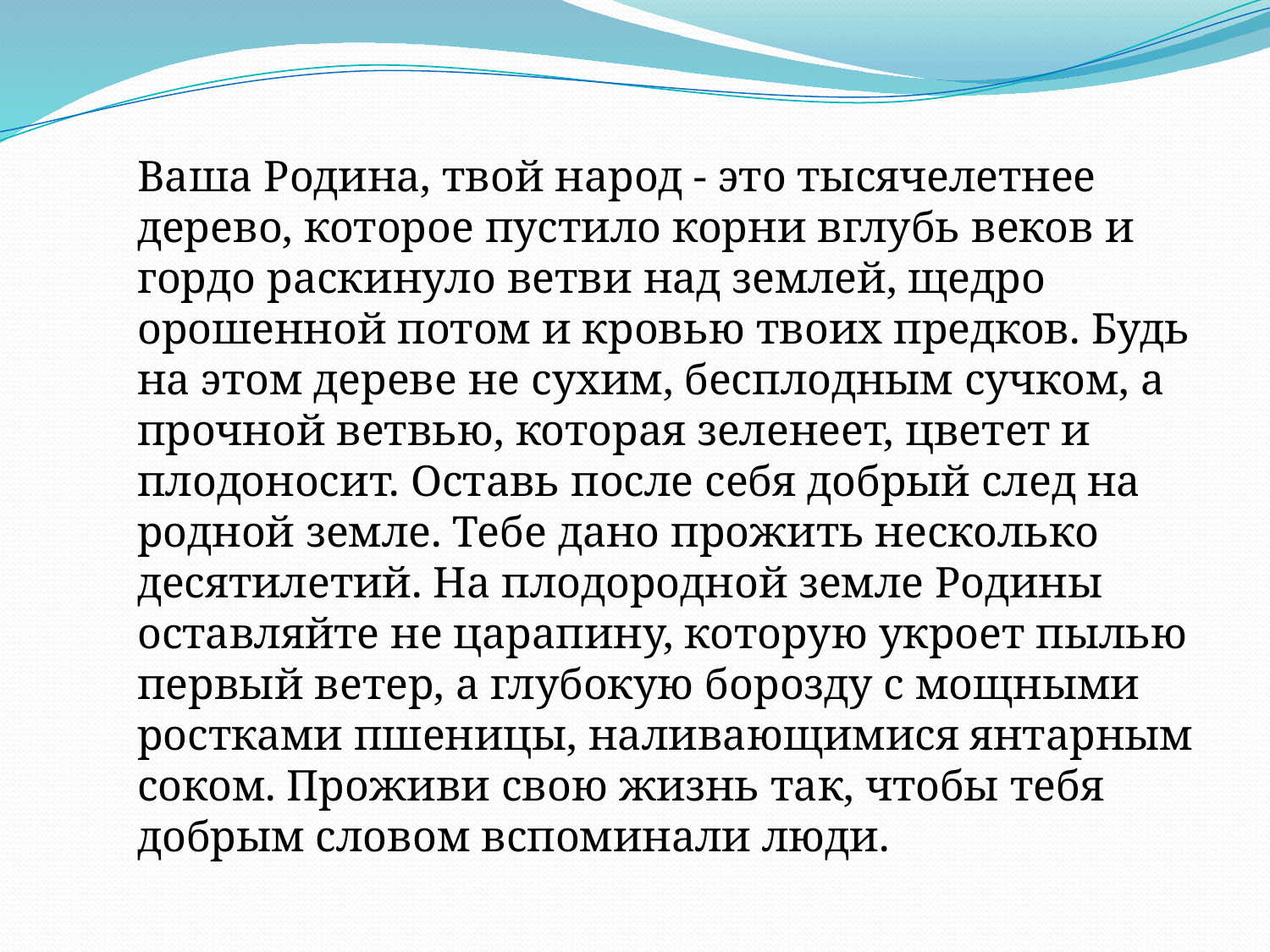

Ваша Родина, твой народ - это тысячелетнее дерево, которое пустило корни вглубь веков и гордо раскинуло ветви над землей, щедро орошенной потом и кровью твоих предков. Будь на этом дереве не сухим, бесплодным сучком, а прочной ветвью, которая зеленеет, цветет и плодоносит. Оставь после себя добрый след на родной земле. Тебе дано прожить несколько десятилетий. На плодородной земле Родины оставляйте не царапину, которую укроет пылью первый ветер, а глубокую борозду с мощными ростками пшеницы, наливающимися янтарным соком. Проживи свою жизнь так, чтобы тебя добрым словом вспоминали люди.